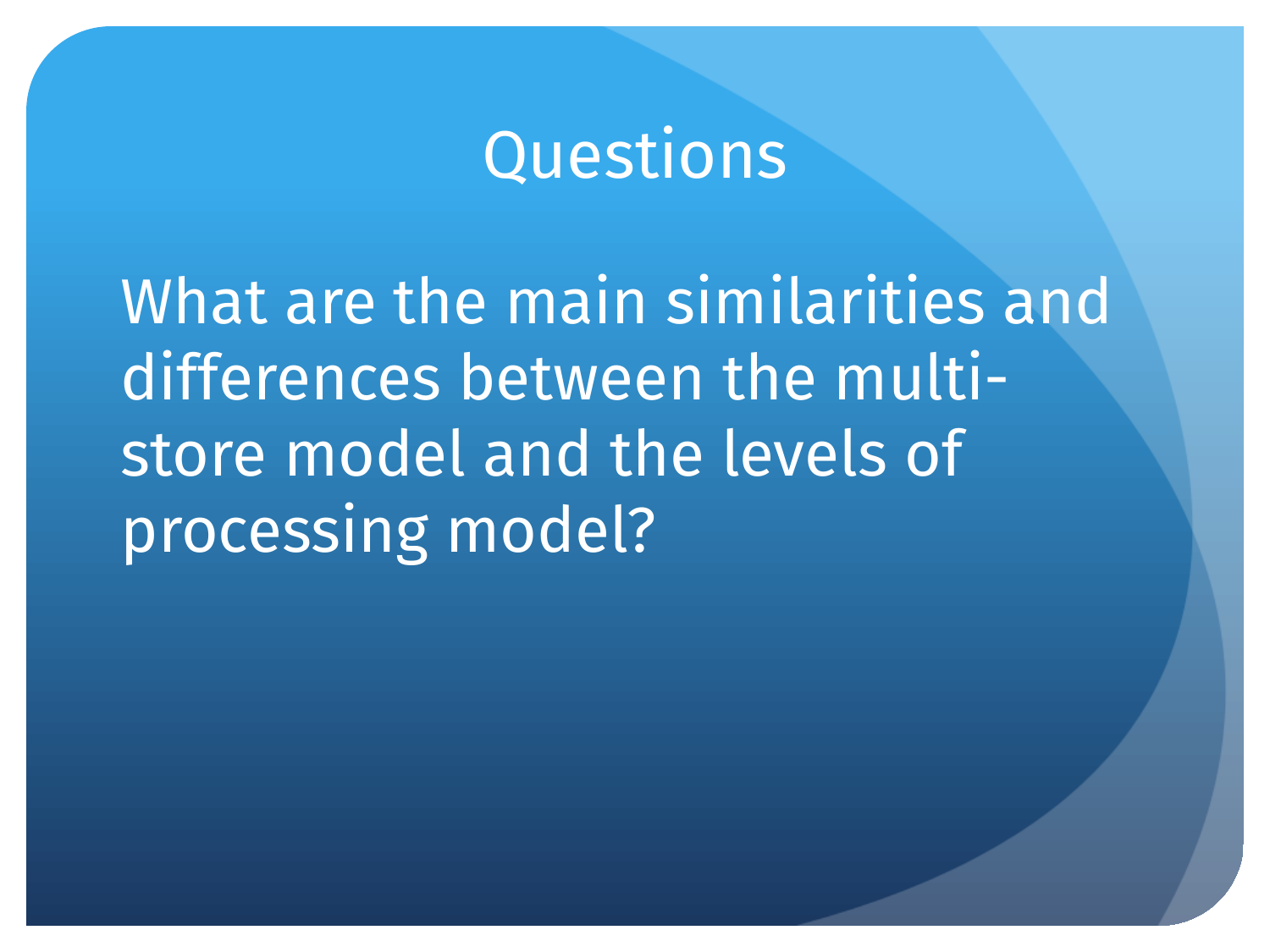

# Questions
What are the main similarities and differences between the multi-store model and the levels of processing model?